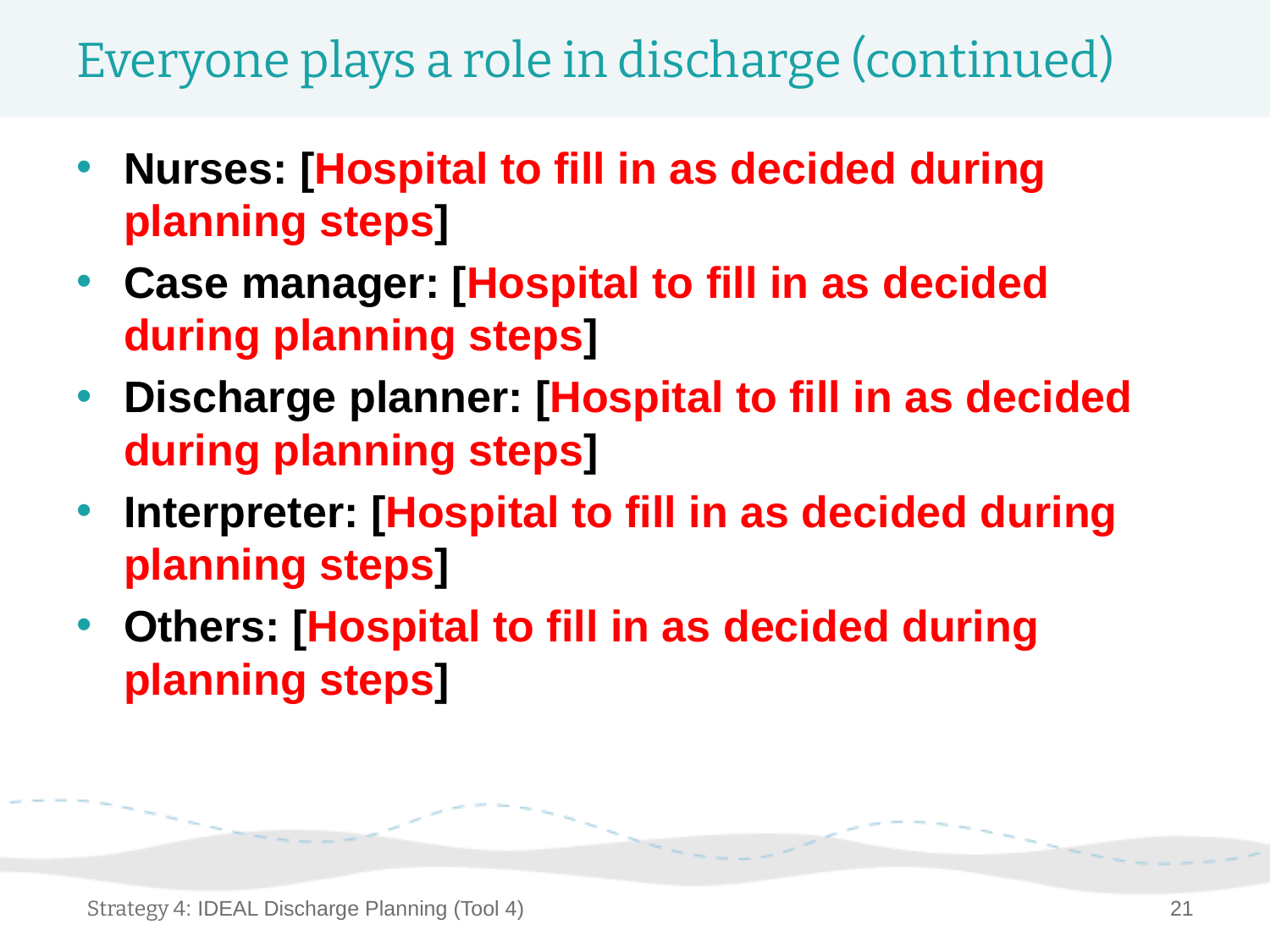

# Everyone plays a role in discharge (continued)
Nurses: [Hospital to fill in as decided during planning steps]
Case manager: [Hospital to fill in as decided during planning steps]
Discharge planner: [Hospital to fill in as decided during planning steps]
Interpreter: [Hospital to fill in as decided during planning steps]
Others: [Hospital to fill in as decided during planning steps]
Strategy 4: IDEAL Discharge Planning (Tool 4)
21